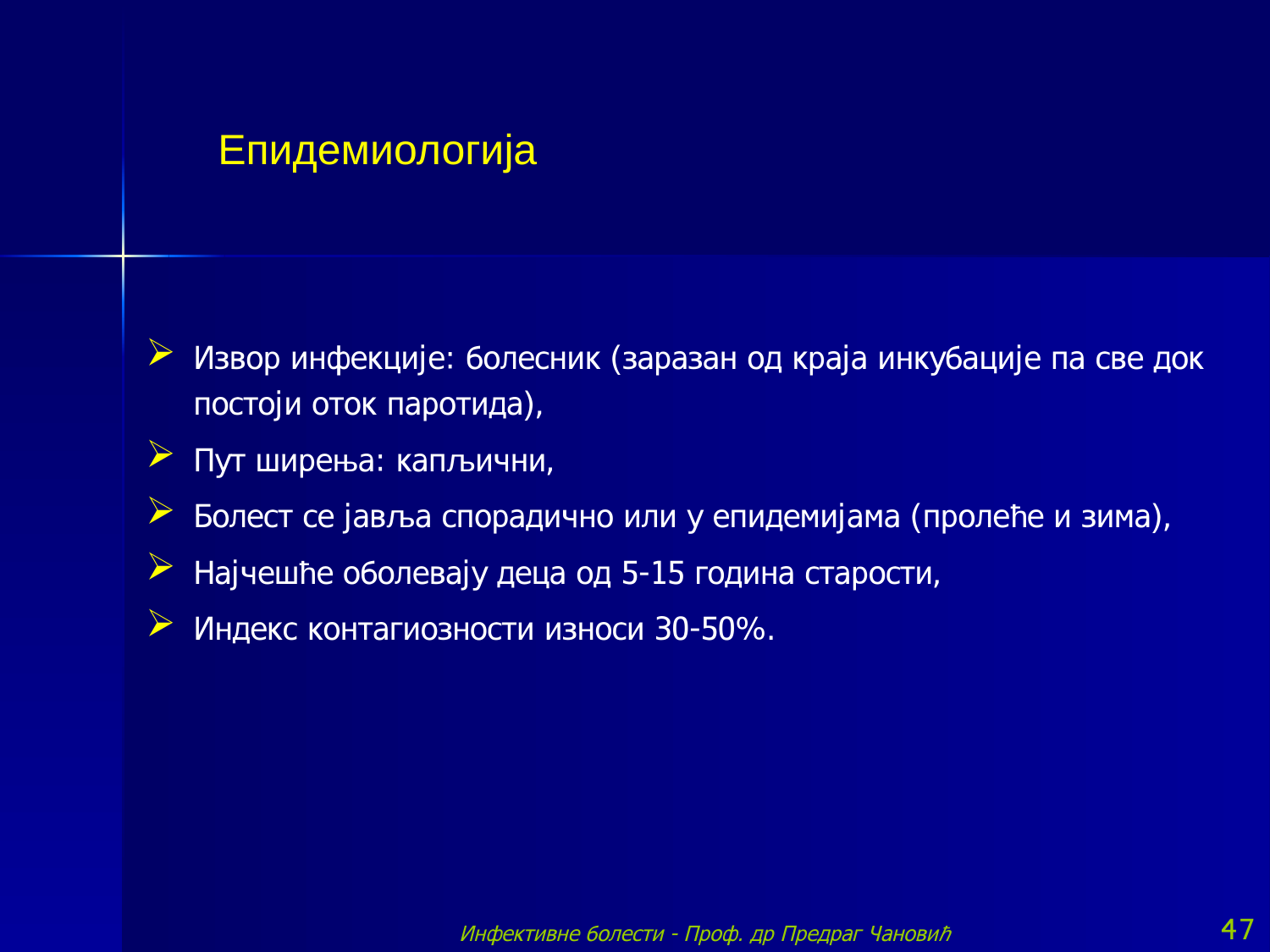

Епидемиологија
Извор инфекције: болесник (заразан од краја инкубације па све док постоји оток паротида),
Пут ширења: капљични,
Болест се јавља спорадично или у епидемијама (пролеће и зима),
Најчешће оболевају деца од 5-15 година старости,
Индекс контагиозности износи 30-50%.
Инфективне болести - Проф. др Предраг Чановић
47